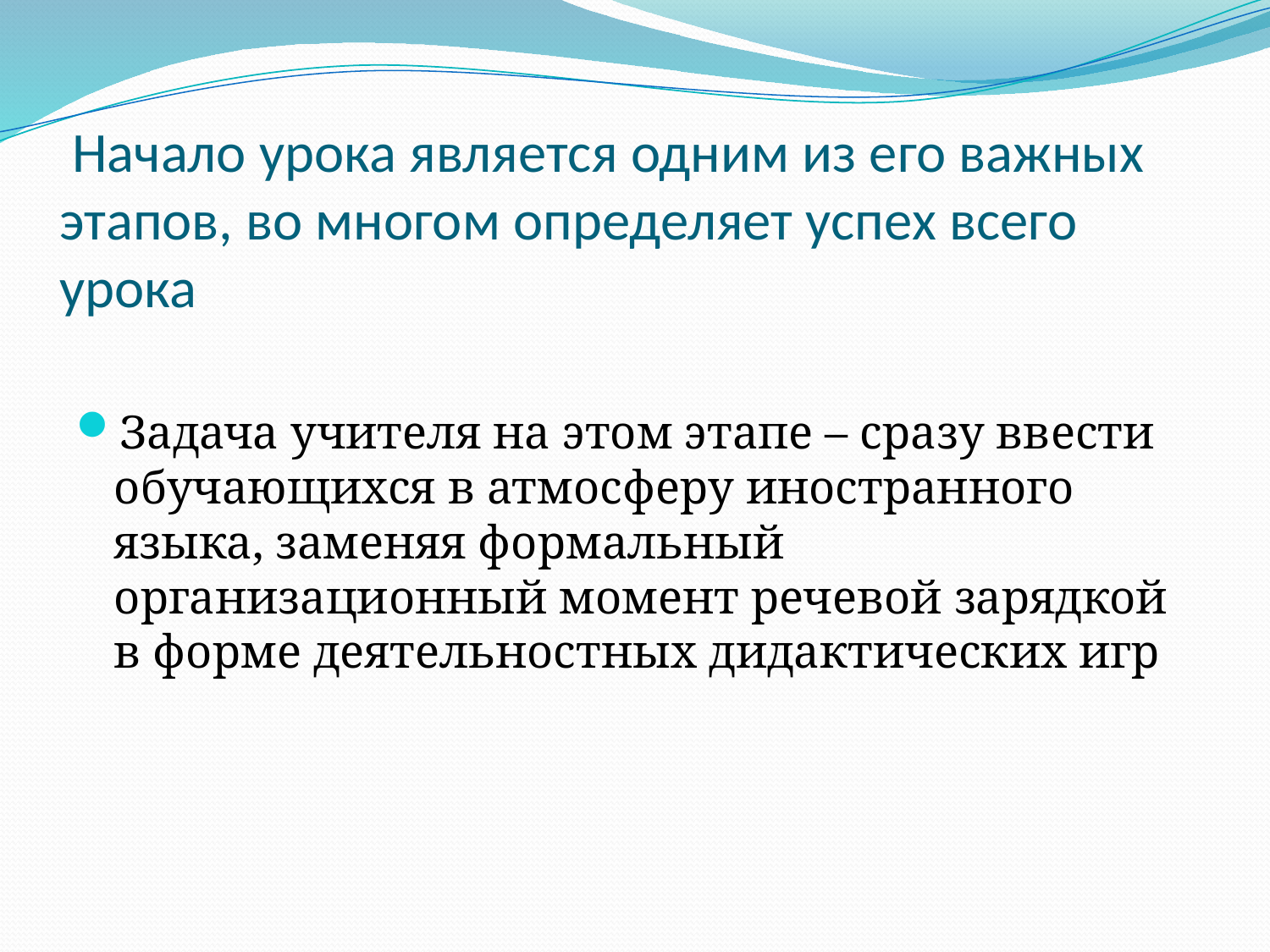

# Начало урока является одним из его важных этапов, во многом определяет успех всего урока
Задача учителя на этом этапе – сразу ввести обучающихся в атмосферу иностранного языка, заменяя формальный организационный момент речевой зарядкой в форме деятельностных дидактических игр